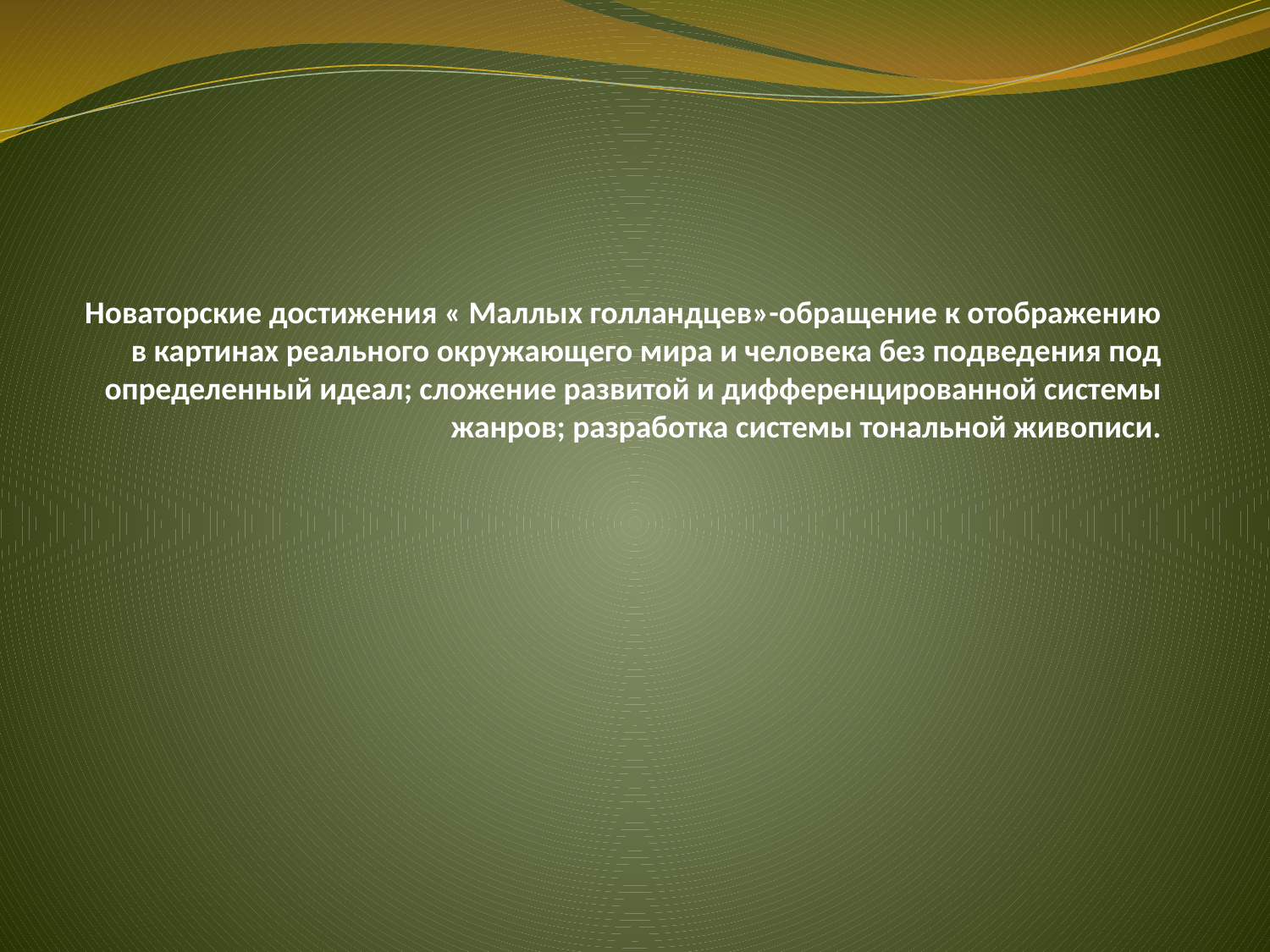

# Новаторские достижения « Маллых голландцев»-обращение к отображению в картинах реального окружающего мира и человека без подведения под определенный идеал; сложение развитой и дифференцированной системы жанров; разработка системы тональной живописи.